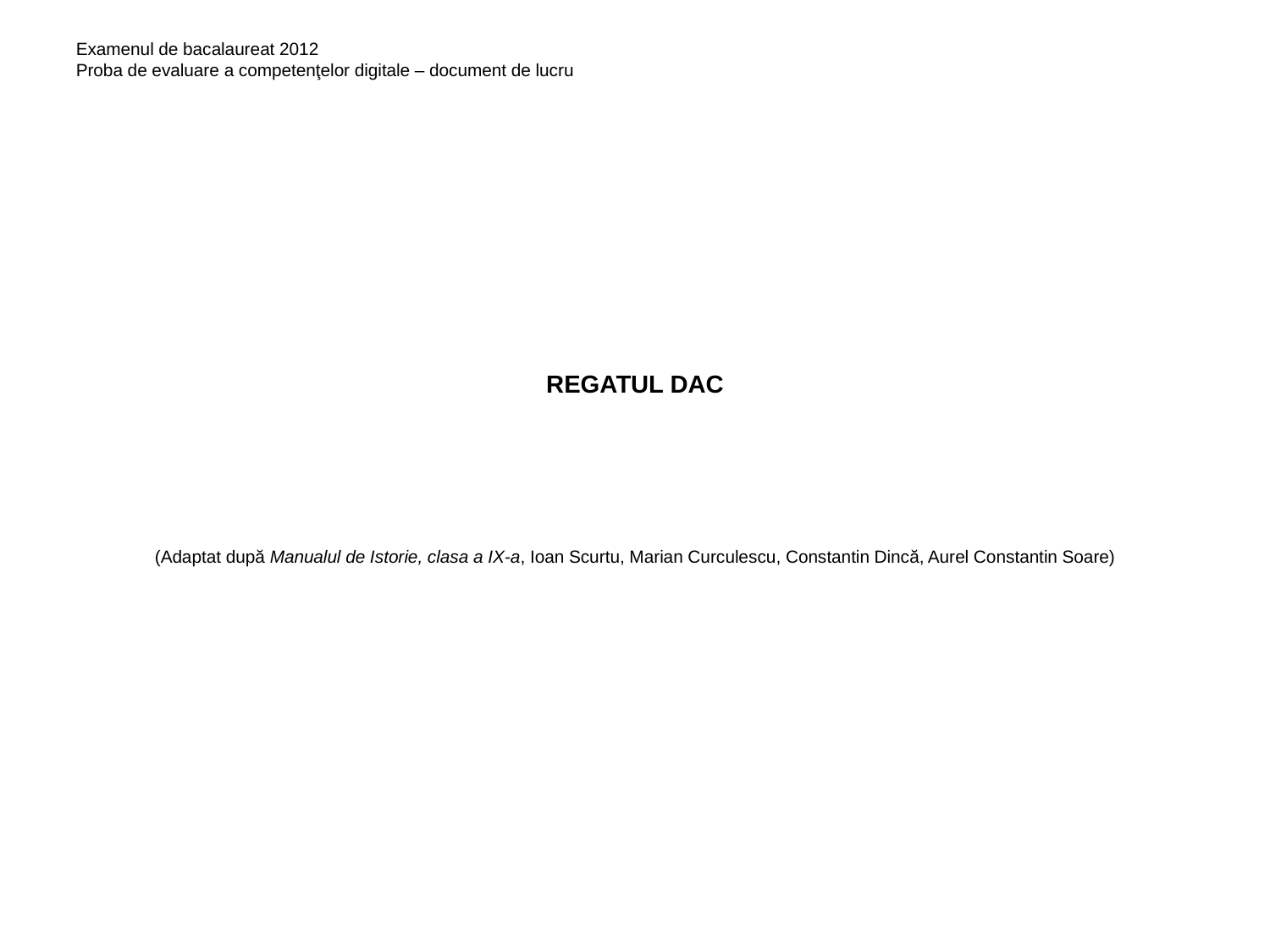

Examenul de bacalaureat 2012
Proba de evaluare a competenţelor digitale – document de lucru
# REGATUL DAC
(Adaptat după Manualul de Istorie, clasa a IX-a, Ioan Scurtu, Marian Curculescu, Constantin Dincă, Aurel Constantin Soare)